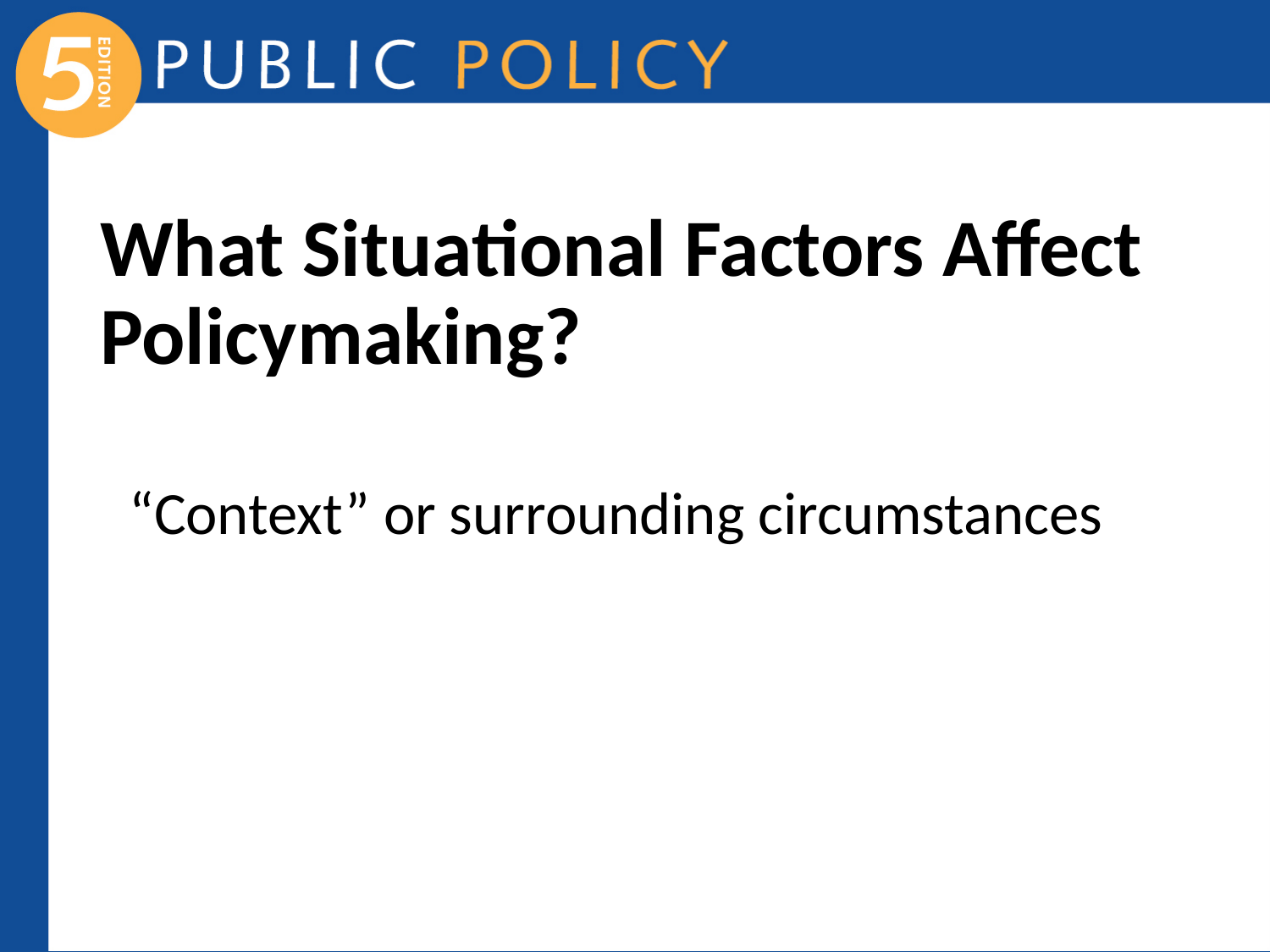

# What Situational Factors Affect Policymaking?
“Context” or surrounding circumstances